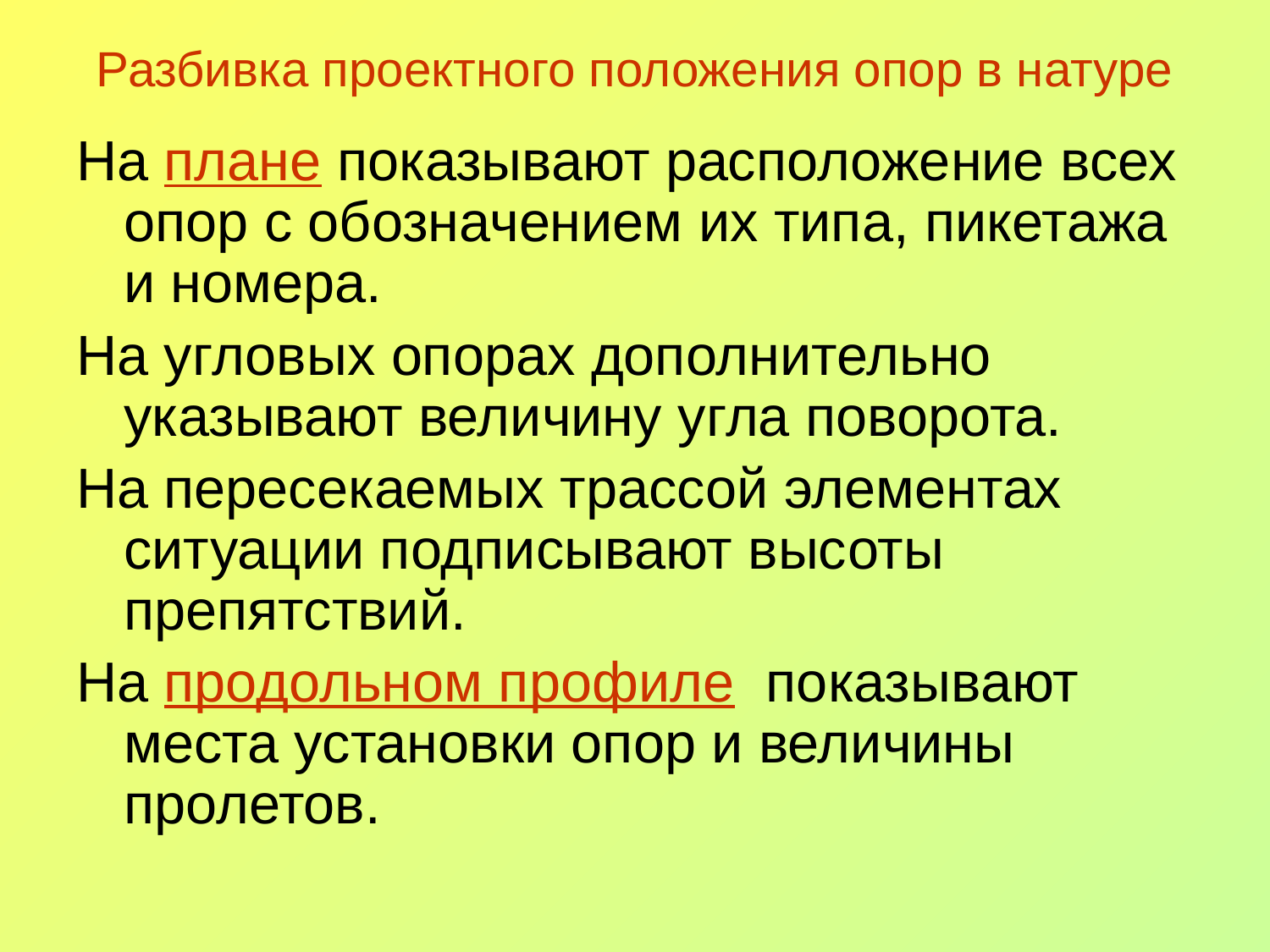

# Разбивка проектного положения опор в натуре
На плане показывают расположение всех опор с обозначением их типа, пикетажа и номера.
На угловых опорах дополнительно указывают величину угла поворота.
На пересекаемых трассой элементах ситуации подписывают высоты препятствий.
На продольном профиле  показывают места установки опор и величины пролетов.